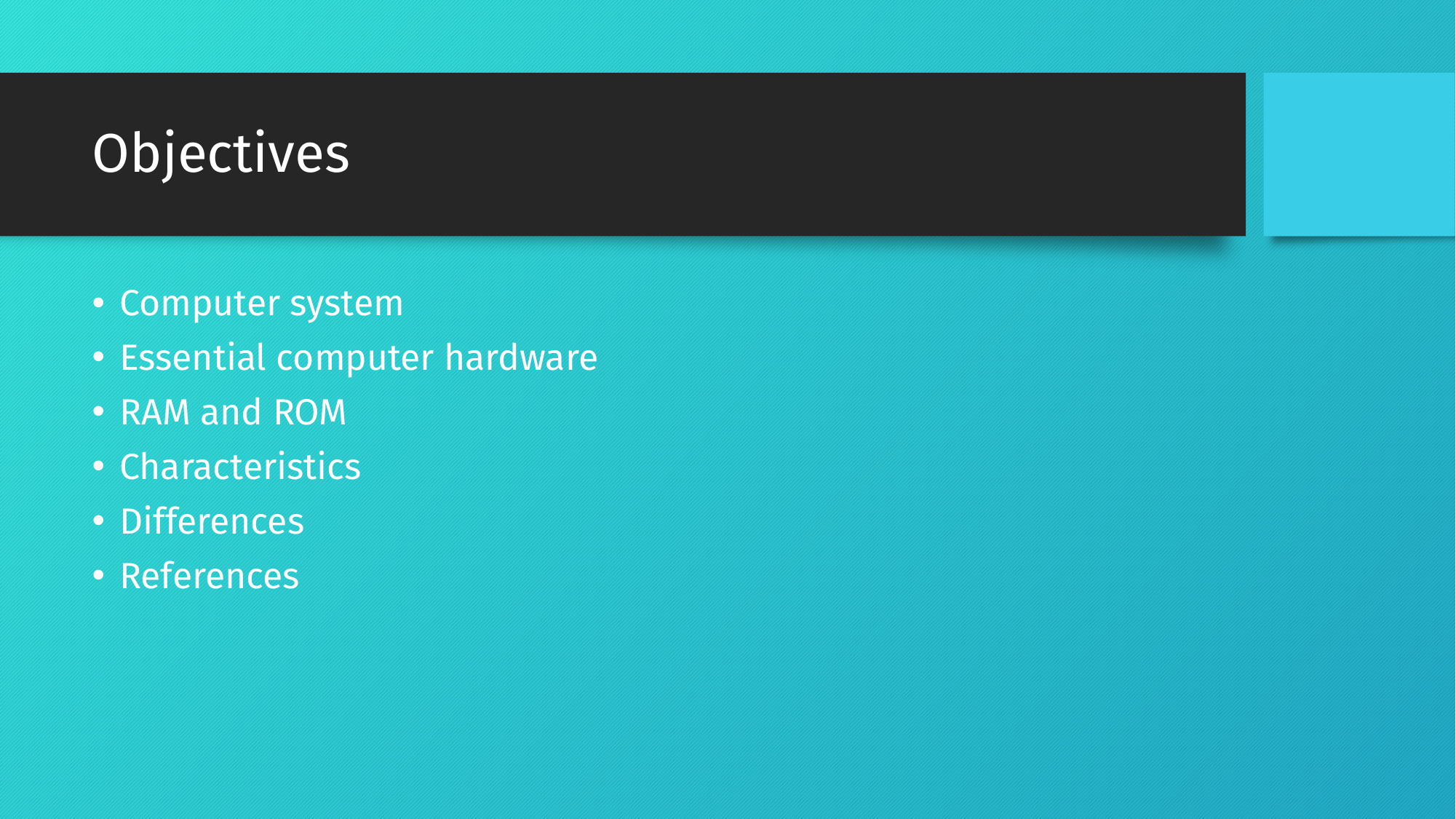

# Objectives
Computer system
Essential computer hardware
RAM and ROM
Characteristics
Differences
References